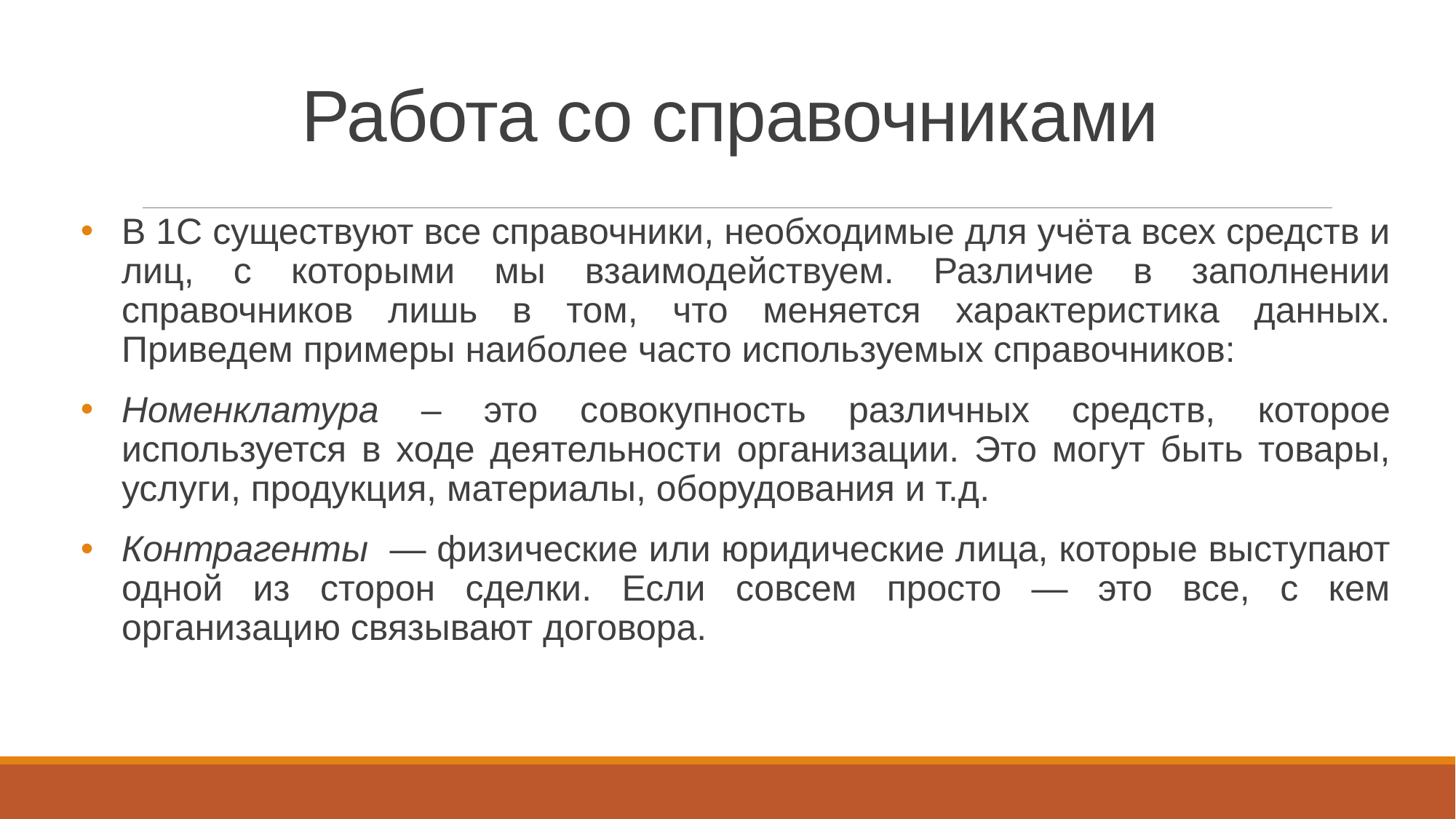

# Работа со справочниками
В 1С существуют все справочники, необходимые для учёта всех средств и лиц, с которыми мы взаимодействуем. Различие в заполнении справочников лишь в том, что меняется характеристика данных. Приведем примеры наиболее часто используемых справочников:
Номенклатура – это совокупность различных средств, которое используется в ходе деятельности организации. Это могут быть товары, услуги, продукция, материалы, оборудования и т.д.
Контрагенты  — физические или юридические лица, которые выступают одной из сторон сделки. Если совсем просто — это все, с кем организацию связывают договора.